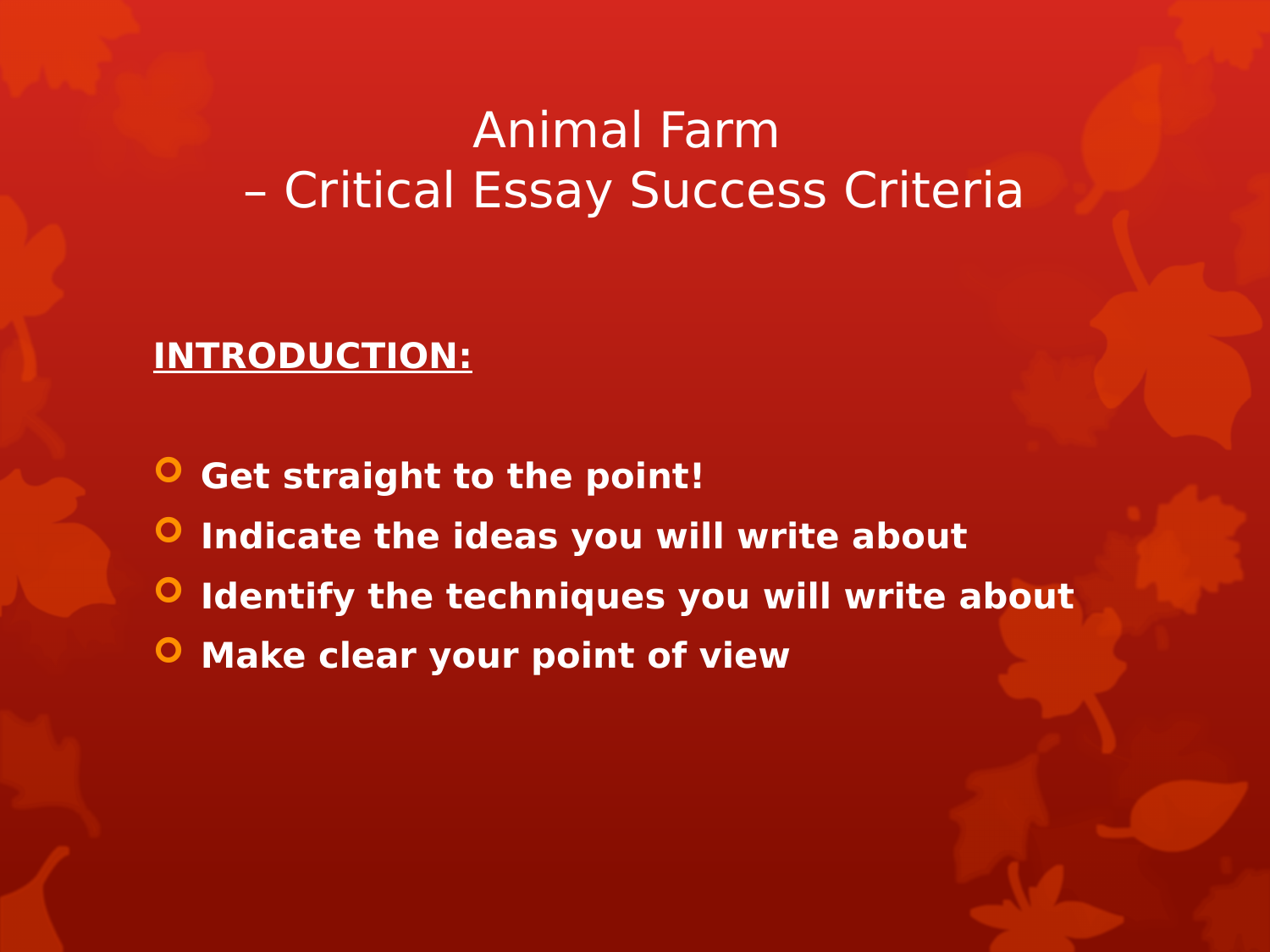

# Animal Farm – Critical Essay Success Criteria
INTRODUCTION:

Get straight to the point!
Indicate the ideas you will write about
Identify the techniques you will write about
Make clear your point of view